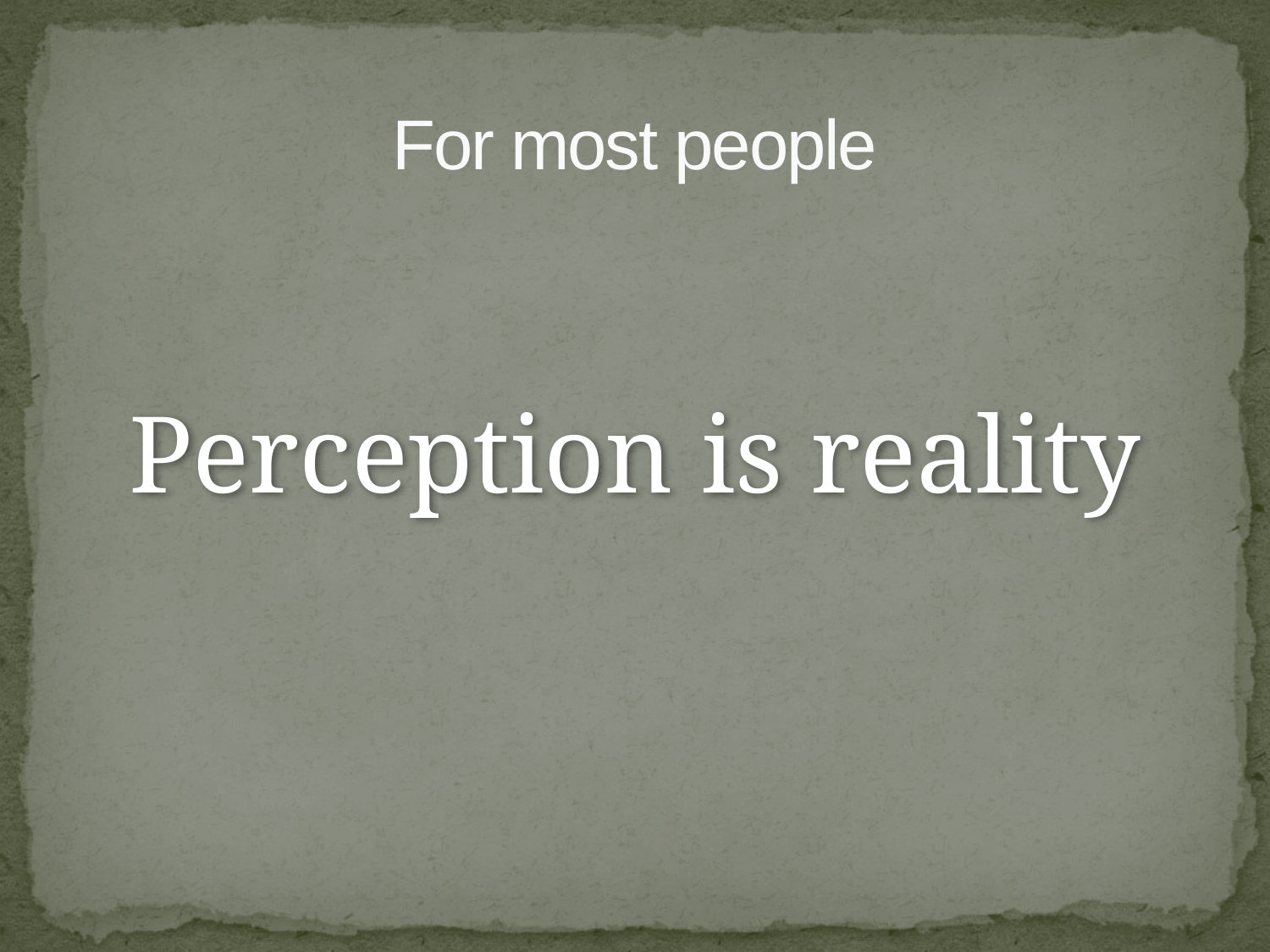

# For most people
Perception is reality